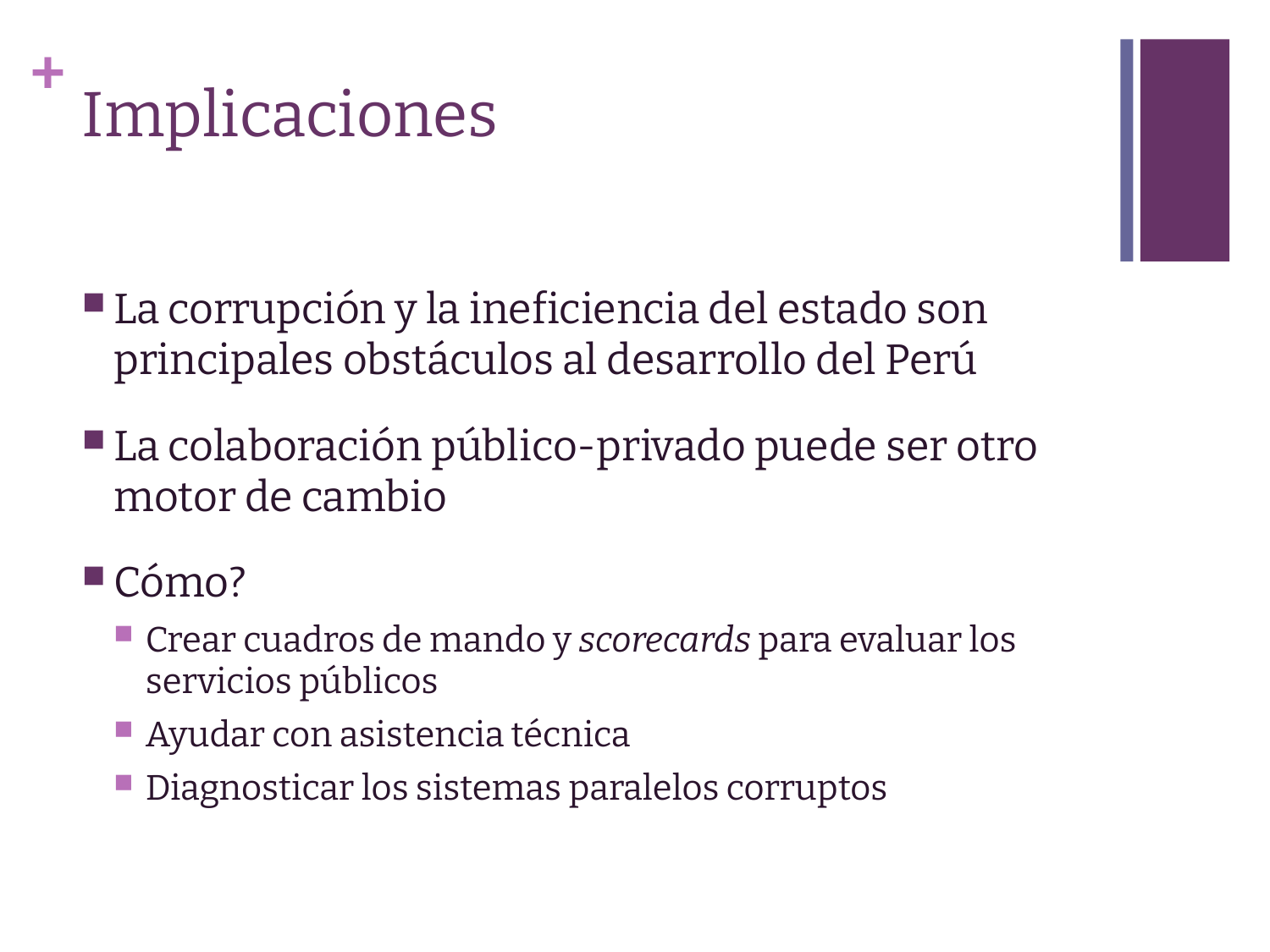

# Implicaciones
La corrupción y la ineficiencia del estado son principales obstáculos al desarrollo del Perú
La colaboración público-privado puede ser otro motor de cambio
Cómo?
Crear cuadros de mando y scorecards para evaluar los servicios públicos
Ayudar con asistencia técnica
Diagnosticar los sistemas paralelos corruptos